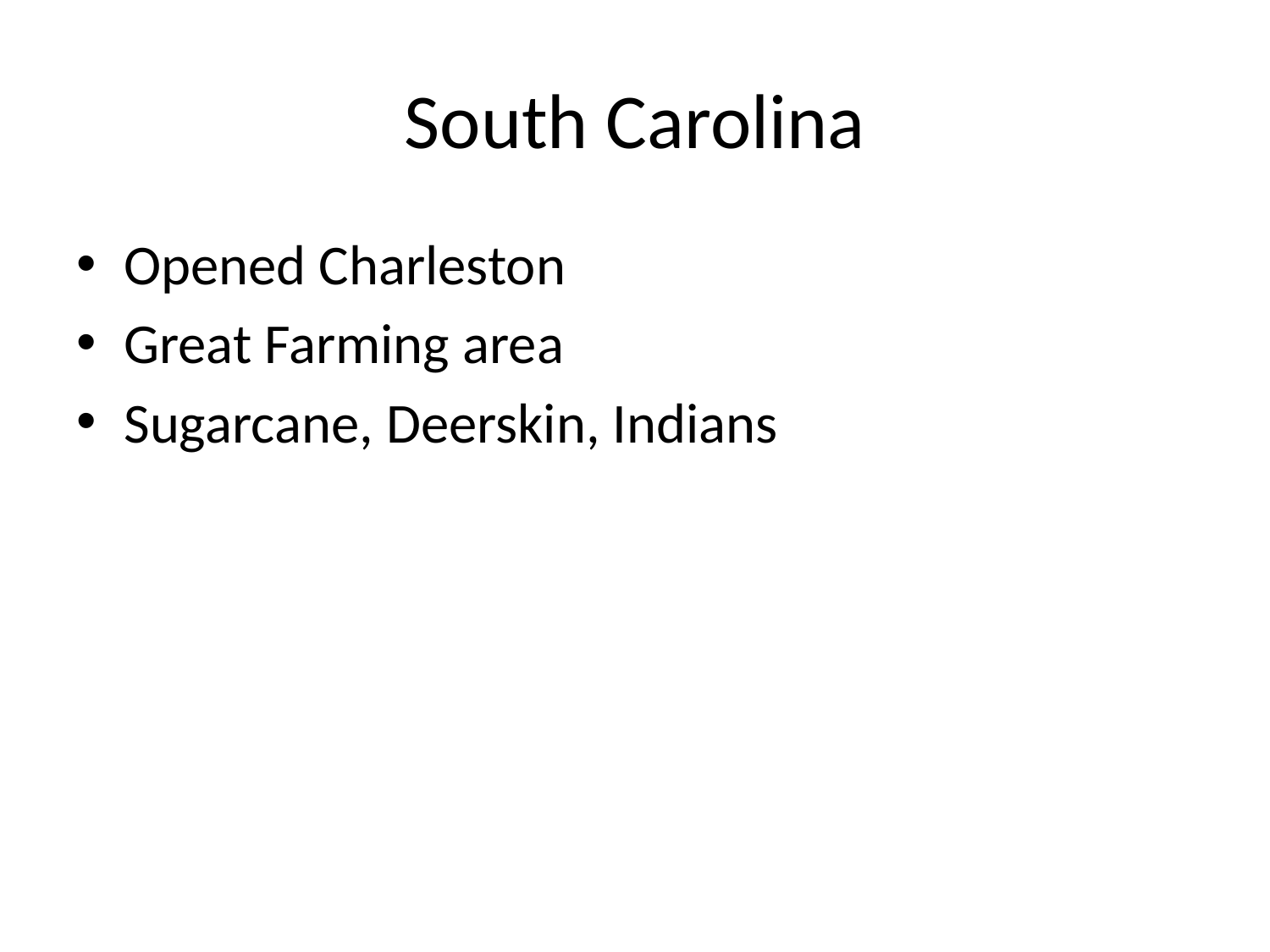

# South Carolina
Opened Charleston
Great Farming area
Sugarcane, Deerskin, Indians